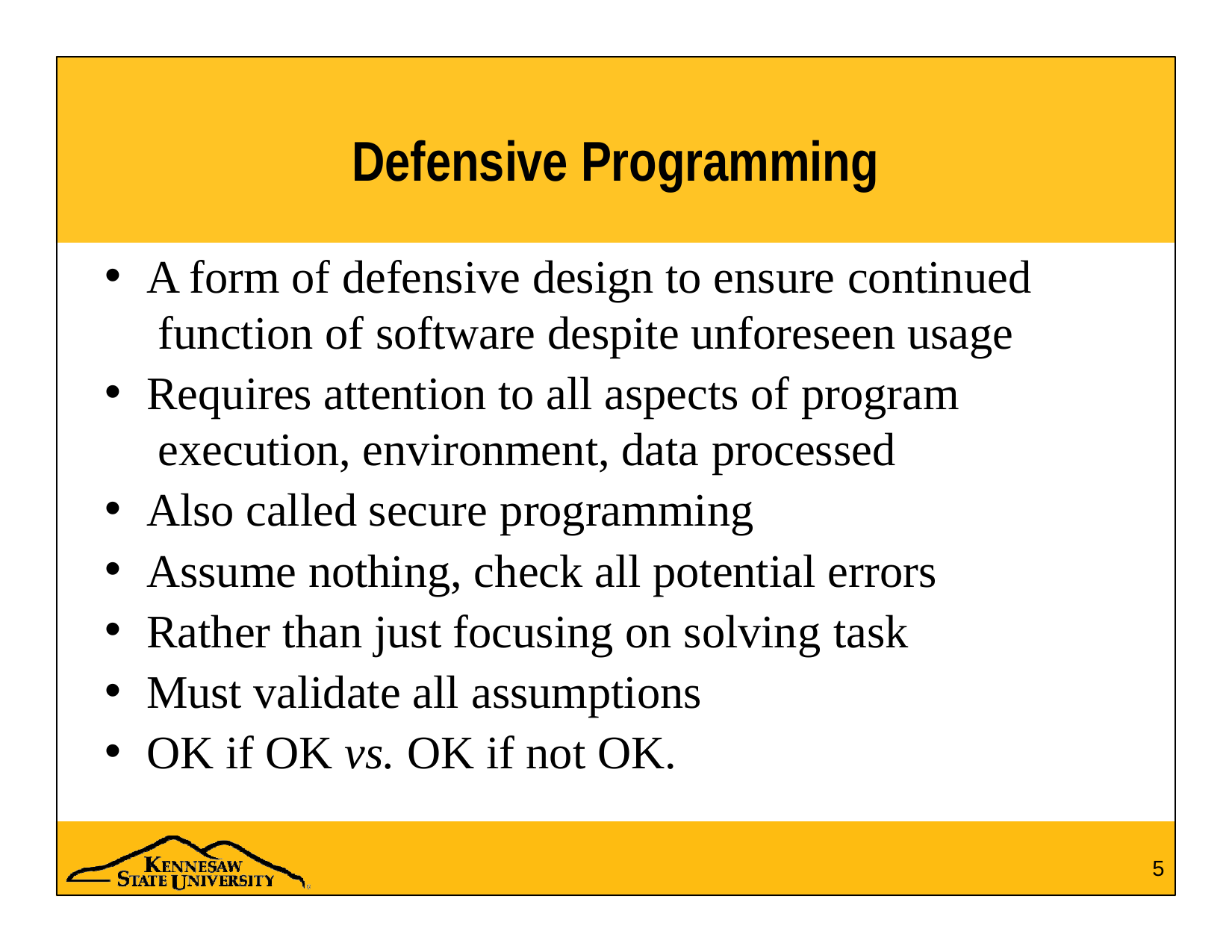

# Defensive Programming
A form of defensive design to ensure continued  function of software despite unforeseen usage
Requires attention to all aspects of program  execution, environment, data processed
Also called secure programming
Assume nothing, check all potential errors
Rather than just focusing on solving task
Must validate all assumptions
OK if OK vs. OK if not OK.

5